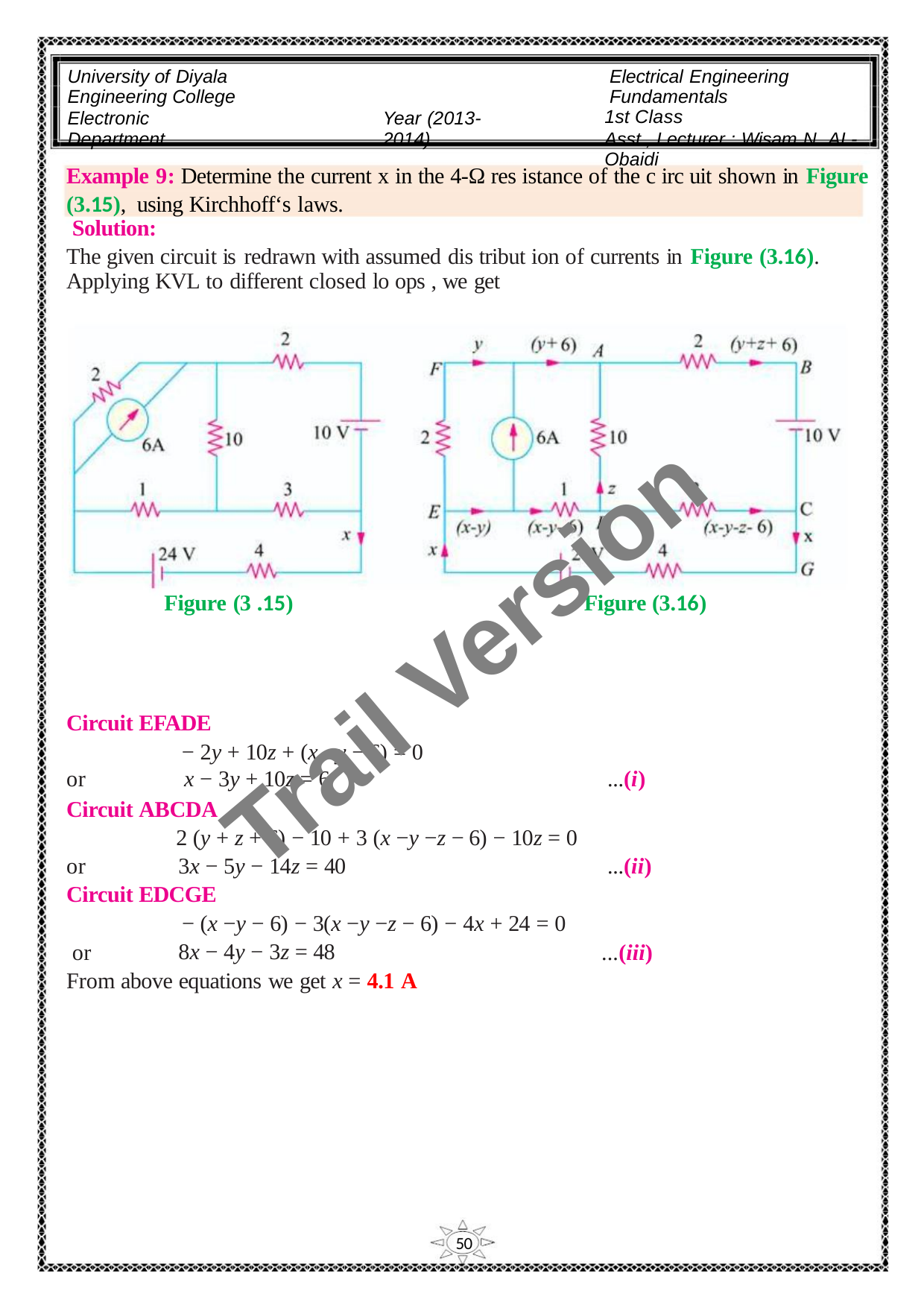

University of Diyala
Engineering College
Electronic Department
Electrical Engineering Fundamentals
1st Class
Asst., Lecturer : Wisam N. AL-Obaidi
Year (2013-2014)
Example 9: Determine the current x in the 4-Ω res istance of the c irc uit shown in Figure
(3.15), using Kirchhoff‘s laws.
Solution:
The given circuit is redrawn with assumed dis tribut ion of currents in Figure (3.16).
Applying KVL to different closed lo ops , we get
Figure (3 .15)
Figure (3.16)
Trail Version
Trail Version
Trail Version
Trail Version
Trail Version
Trail Version
Trail Version
Trail Version
Trail Version
Trail Version
Trail Version
Trail Version
Trail Version
Circuit EFADE
− 2y + 10z + (x −y − 6) = 0
x − 3y + 10z = 6
or
...(i)
...(ii)
...(iii)
Circuit ABCDA
2 (y + z + 6) − 10 + 3 (x −y −z − 6) − 10z = 0
3x − 5y − 14z = 40
Circuit EDCGE
− (x −y − 6) − 3(x −y −z − 6) − 4x + 24 = 0
8x − 4y − 3z = 48
From above equations we get x = 4.1 A
or
or
50